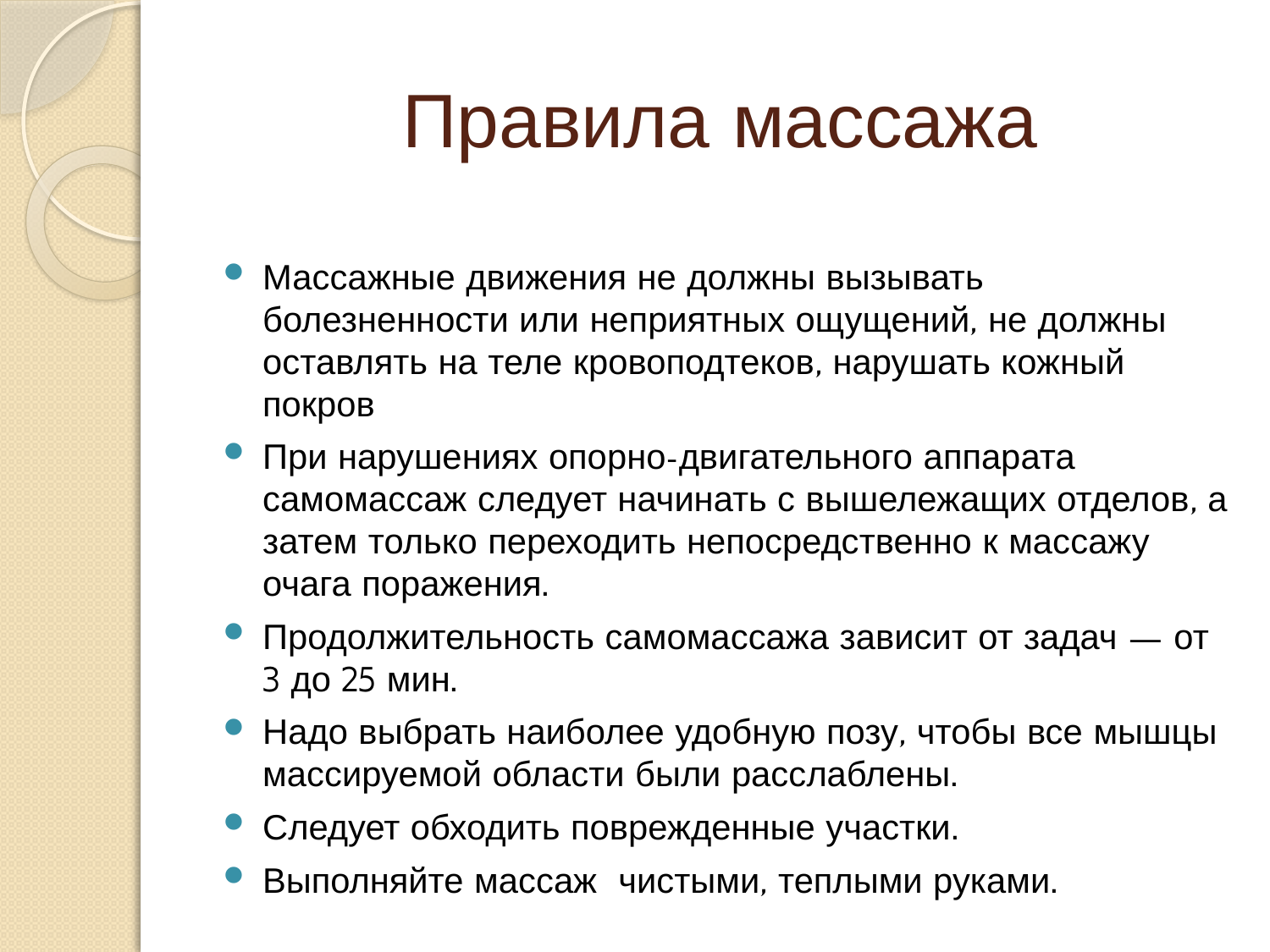

# Правила массажа
Массажные движения не должны вызывать болезненности или неприятных ощущений, не должны оставлять на теле кровоподтеков, нарушать кожный покров
При нарушениях опорно-двигательного аппарата самомассаж следует начинать с вышележащих отделов, а затем только переходить непосредственно к массажу очага поражения.
Продолжительность самомассажа зависит от задач — от 3 до 25 мин.
Надо выбрать наиболее удобную позу, чтобы все мышцы массируемой области были расслаблены.
Следует обходить поврежденные участки.
Выполняйте массаж  чистыми, теплыми руками.